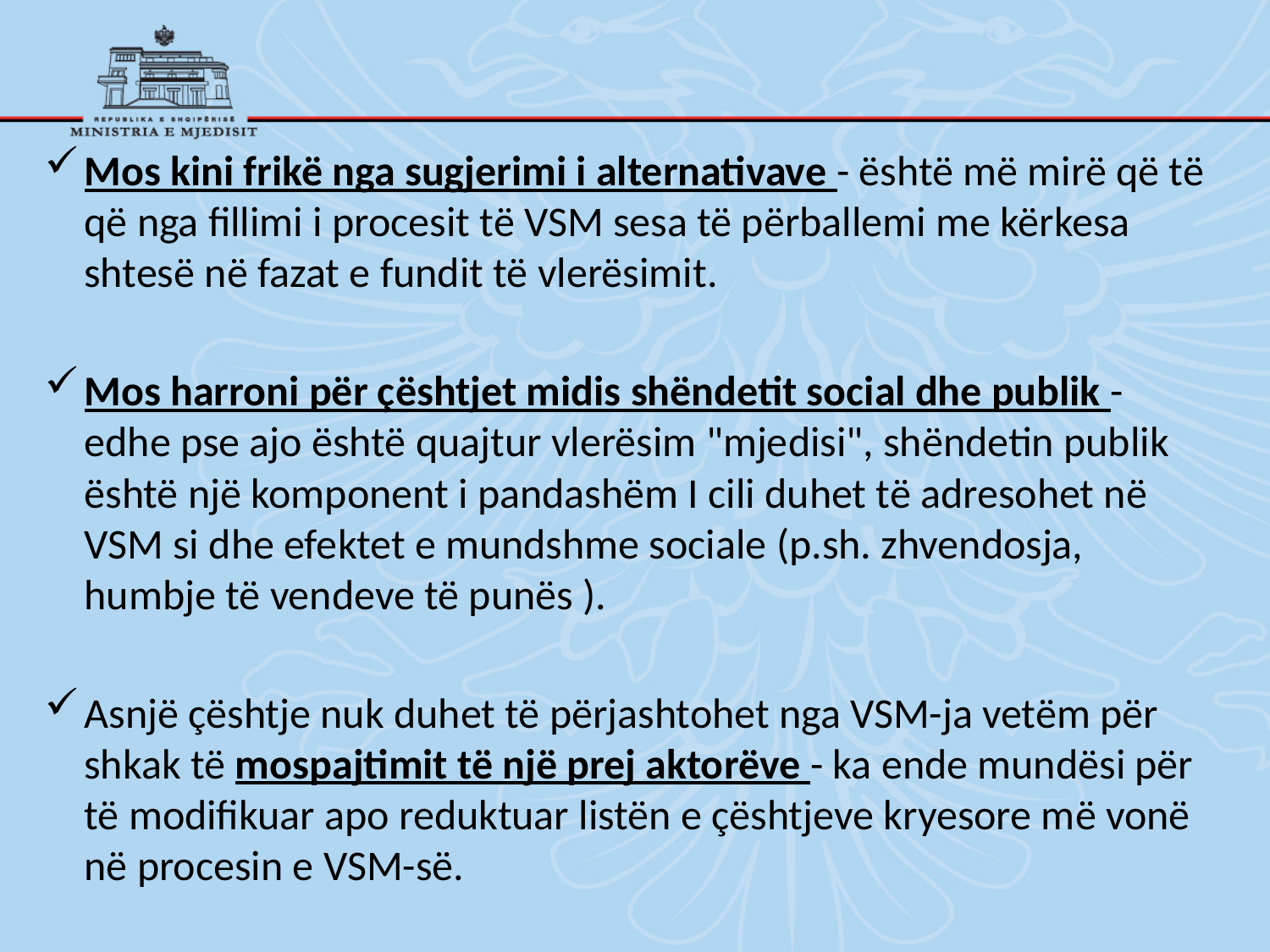

Mos kini frikë nga sugjerimi i alternativave - është më mirë që të që nga fillimi i procesit të VSM sesa të përballemi me kërkesa shtesë në fazat e fundit të vlerësimit.

Mos harroni për çështjet midis shëndetit social dhe publik - edhe pse ajo është quajtur vlerësim "mjedisi", shëndetin publik është një komponent i pandashëm I cili duhet të adresohet në VSM si dhe efektet e mundshme sociale (p.sh. zhvendosja, humbje të vendeve të punës ).

Asnjë çështje nuk duhet të përjashtohet nga VSM-ja vetëm për shkak të mospajtimit të një prej aktorëve - ka ende mundësi për të modifikuar apo reduktuar listën e çështjeve kryesore më vonë në procesin e VSM-së.